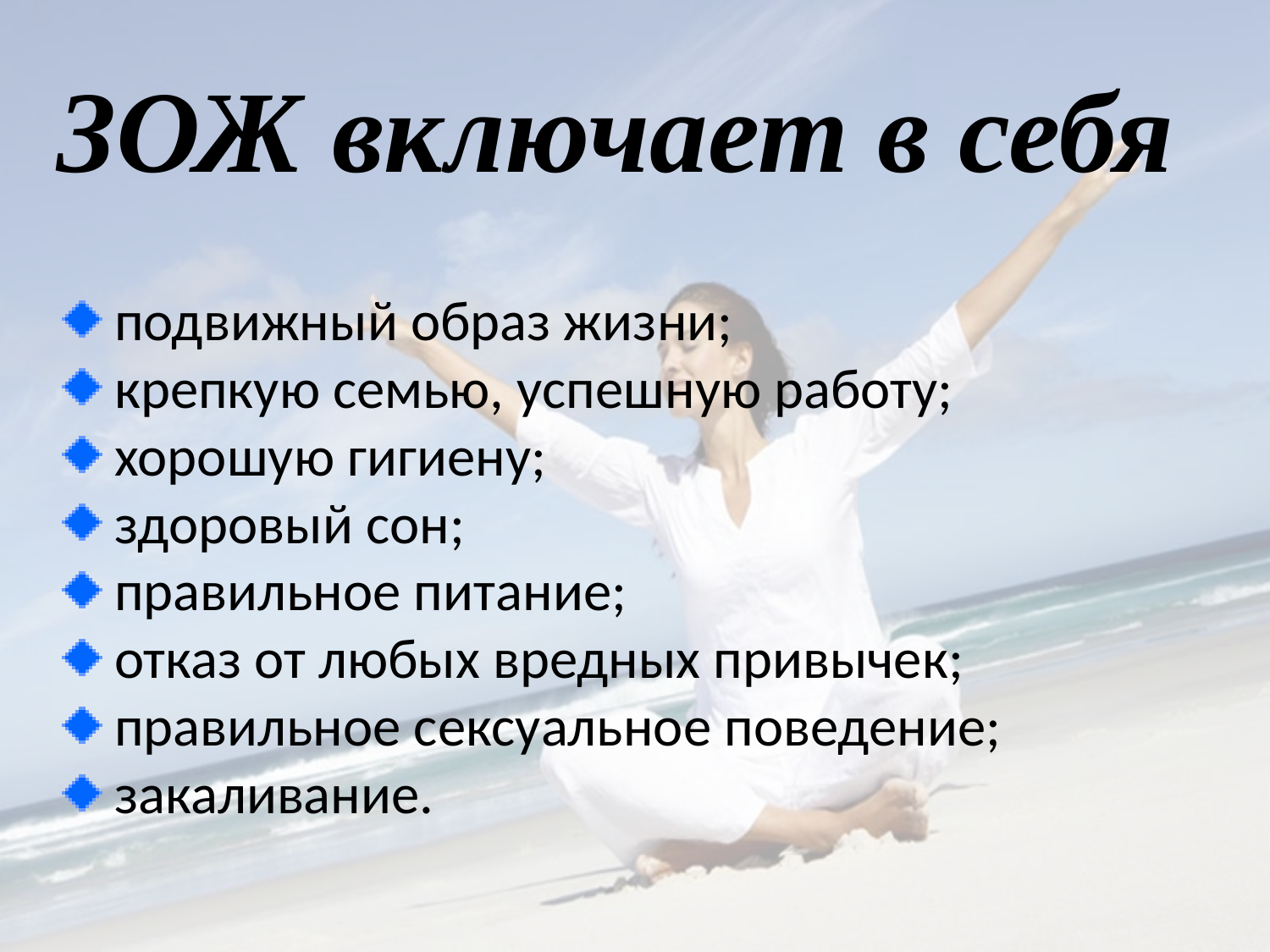

ЗОЖ включает в себя
 подвижный образ жизни;
 крепкую семью, успешную работу;
 хорошую гигиену;
 здоровый сон;
 правильное питание;
 отказ от любых вредных привычек;
 правильное сексуальное поведение;
 закаливание.